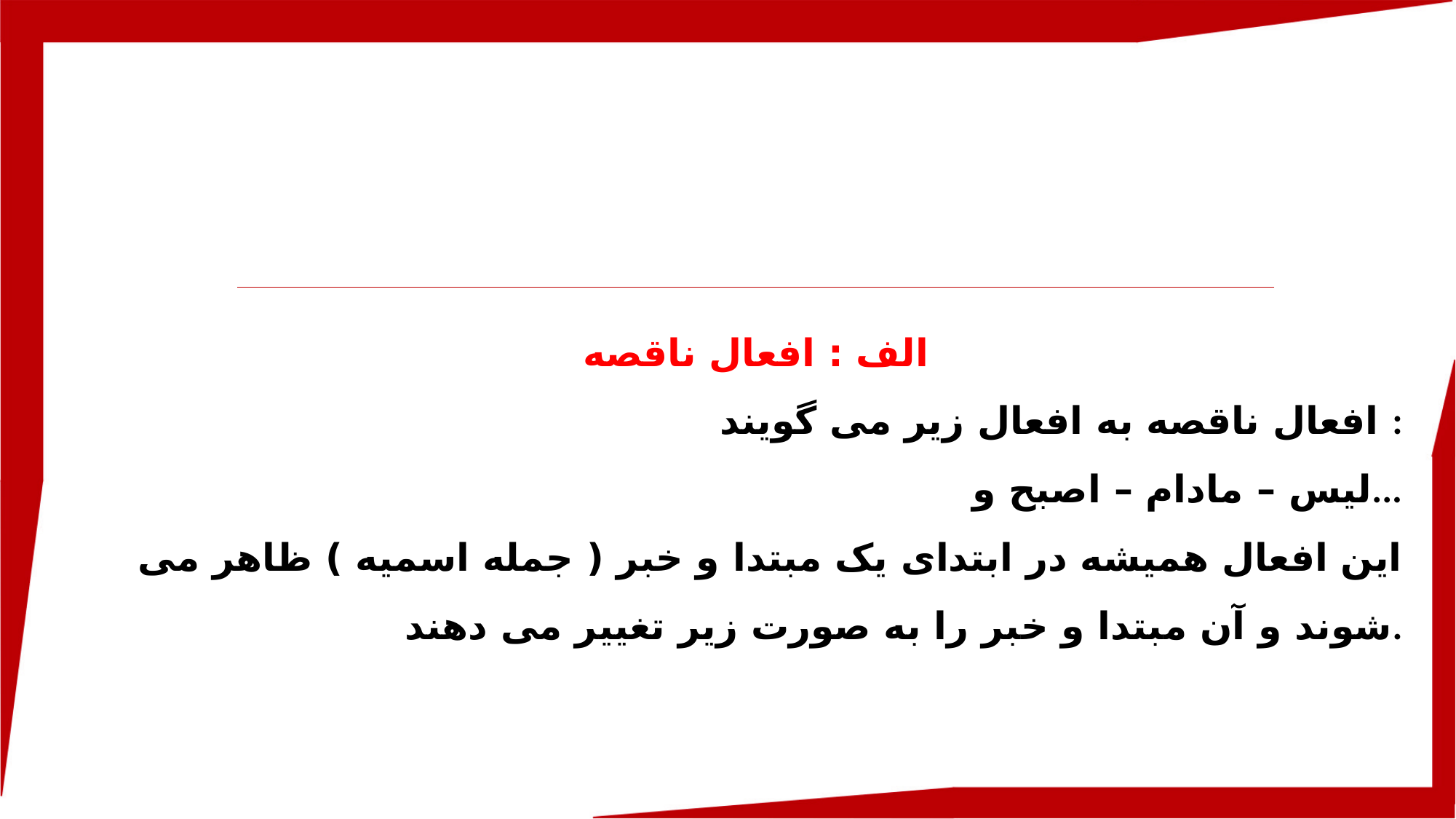

الف : افعال ناقصه
افعال ناقصه به افعال زیر می گویند :
لیس – مادام – اصبح و...
این افعال همیشه در ابتدای یک مبتدا و خبر ( جمله اسمیه ) ظاهر می شوند و آن مبتدا و خبر را به صورت زیر تغییر می دهند.